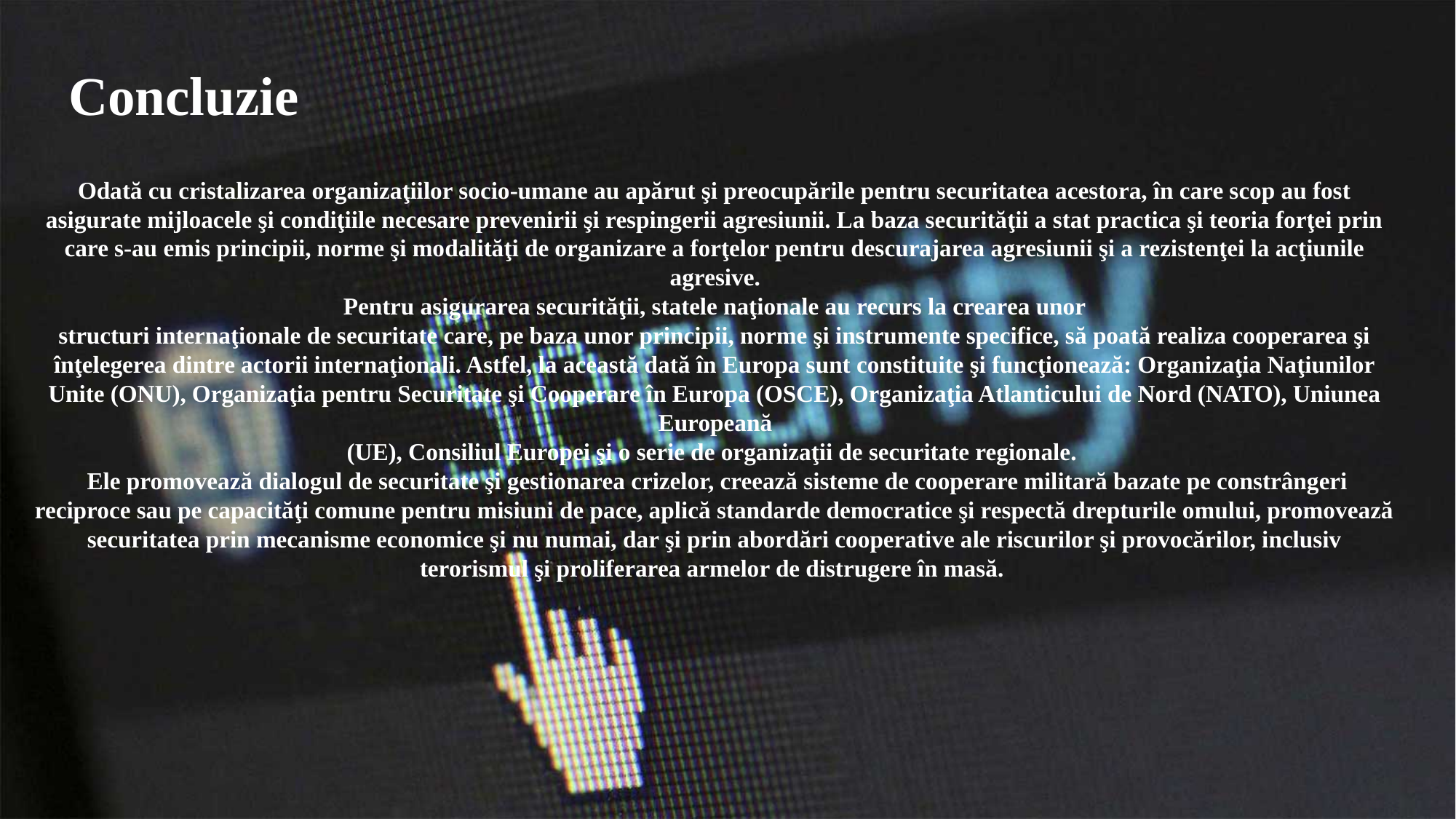

Concluzie
Odată cu cristalizarea organizaţiilor socio-umane au apărut şi preocupările pentru securitatea acestora, în care scop au fost asigurate mijloacele şi condiţiile necesare prevenirii şi respingerii agresiunii. La baza securităţii a stat practica şi teoria forţei prin care s-au emis principii, norme şi modalităţi de organizare a forţelor pentru descurajarea agresiunii şi a rezistenţei la acţiunile agresive.
Pentru asigurarea securităţii, statele naţionale au recurs la crearea unor
structuri internaţionale de securitate care, pe baza unor principii, norme şi instrumente specifice, să poată realiza cooperarea şi înţelegerea dintre actorii internaţionali. Astfel, la această dată în Europa sunt constituite şi funcţionează: Organizaţia Naţiunilor Unite (ONU), Organizaţia pentru Securitate şi Cooperare în Europa (OSCE), Organizaţia Atlanticului de Nord (NATO), Uniunea Europeană
(UE), Consiliul Europei şi o serie de organizaţii de securitate regionale.
 Ele promovează dialogul de securitate şi gestionarea crizelor, creează sisteme de cooperare militară bazate pe constrângeri reciproce sau pe capacităţi comune pentru misiuni de pace, aplică standarde democratice şi respectă drepturile omului, promovează securitatea prin mecanisme economice şi nu numai, dar şi prin abordări cooperative ale riscurilor şi provocărilor, inclusiv terorismul şi proliferarea armelor de distrugere în masă.